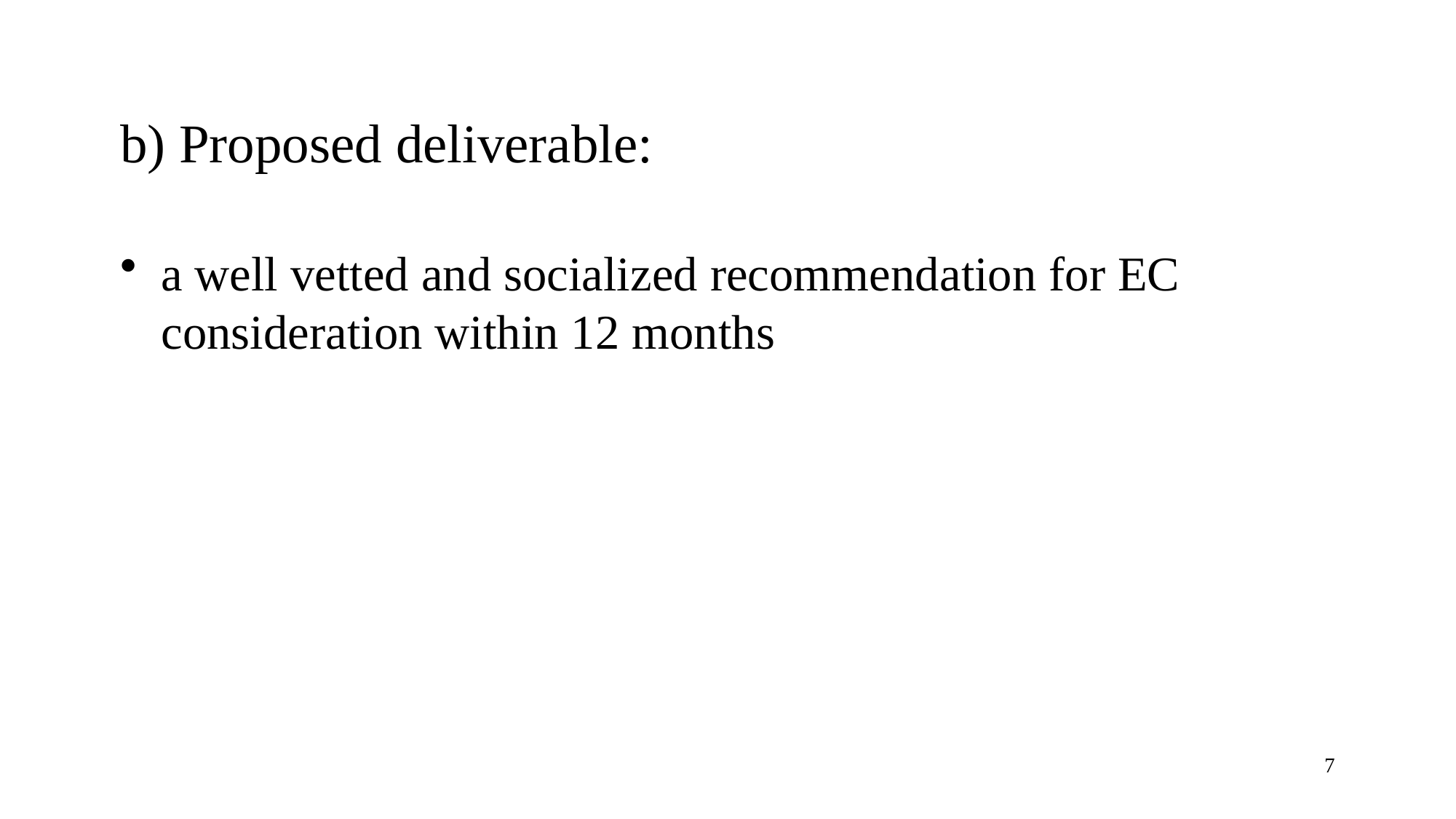

# b) Proposed deliverable:
a well vetted and socialized recommendation for EC consideration within 12 months
7